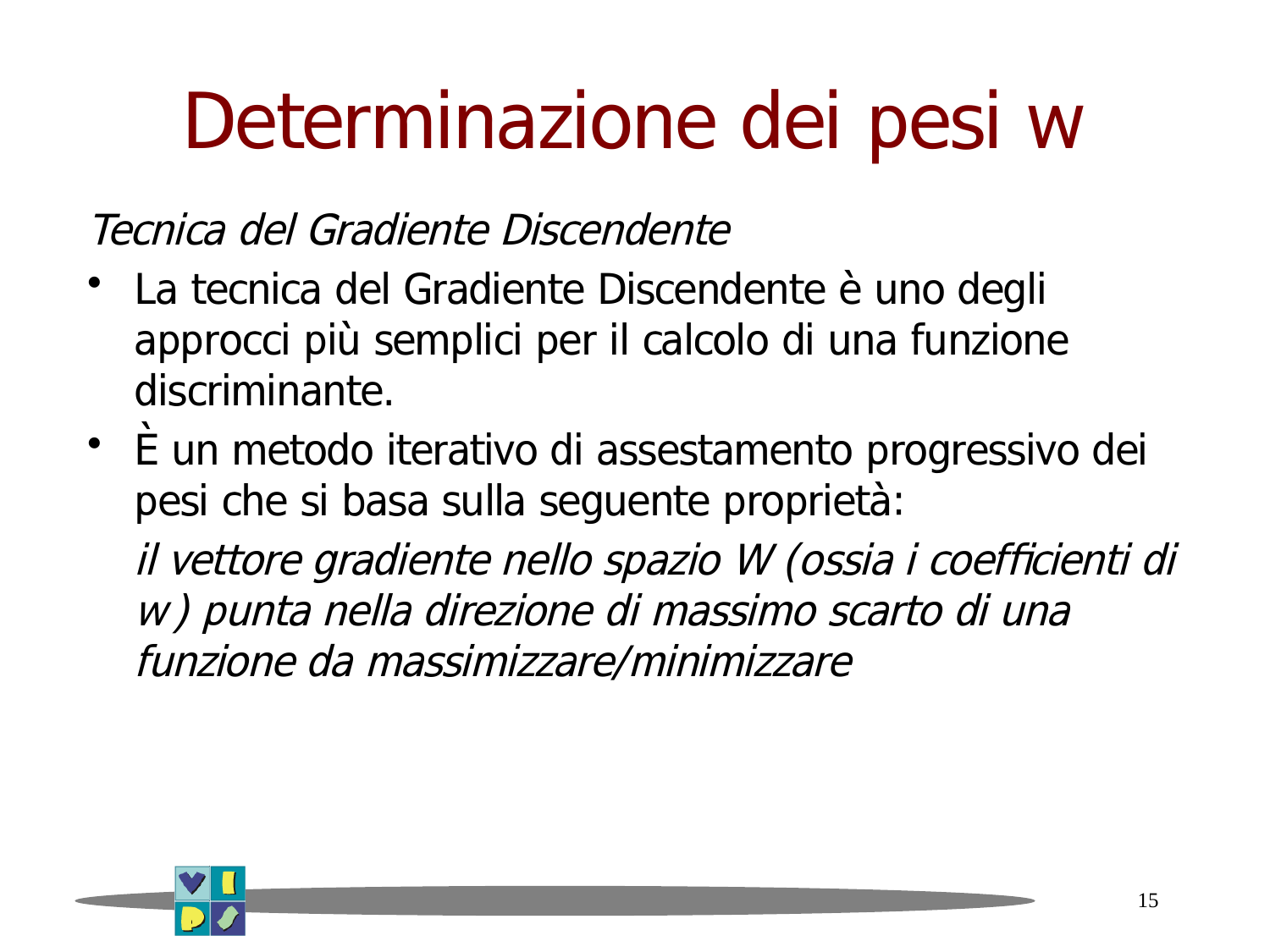

# Determinazione dei pesi w
Tecnica del Gradiente Discendente
La tecnica del Gradiente Discendente è uno degli approcci più semplici per il calcolo di una funzione discriminante.
È un metodo iterativo di assestamento progressivo dei pesi che si basa sulla seguente proprietà:
	il vettore gradiente nello spazio W (ossia i coefficienti di w) punta nella direzione di massimo scarto di una funzione da massimizzare/minimizzare
15